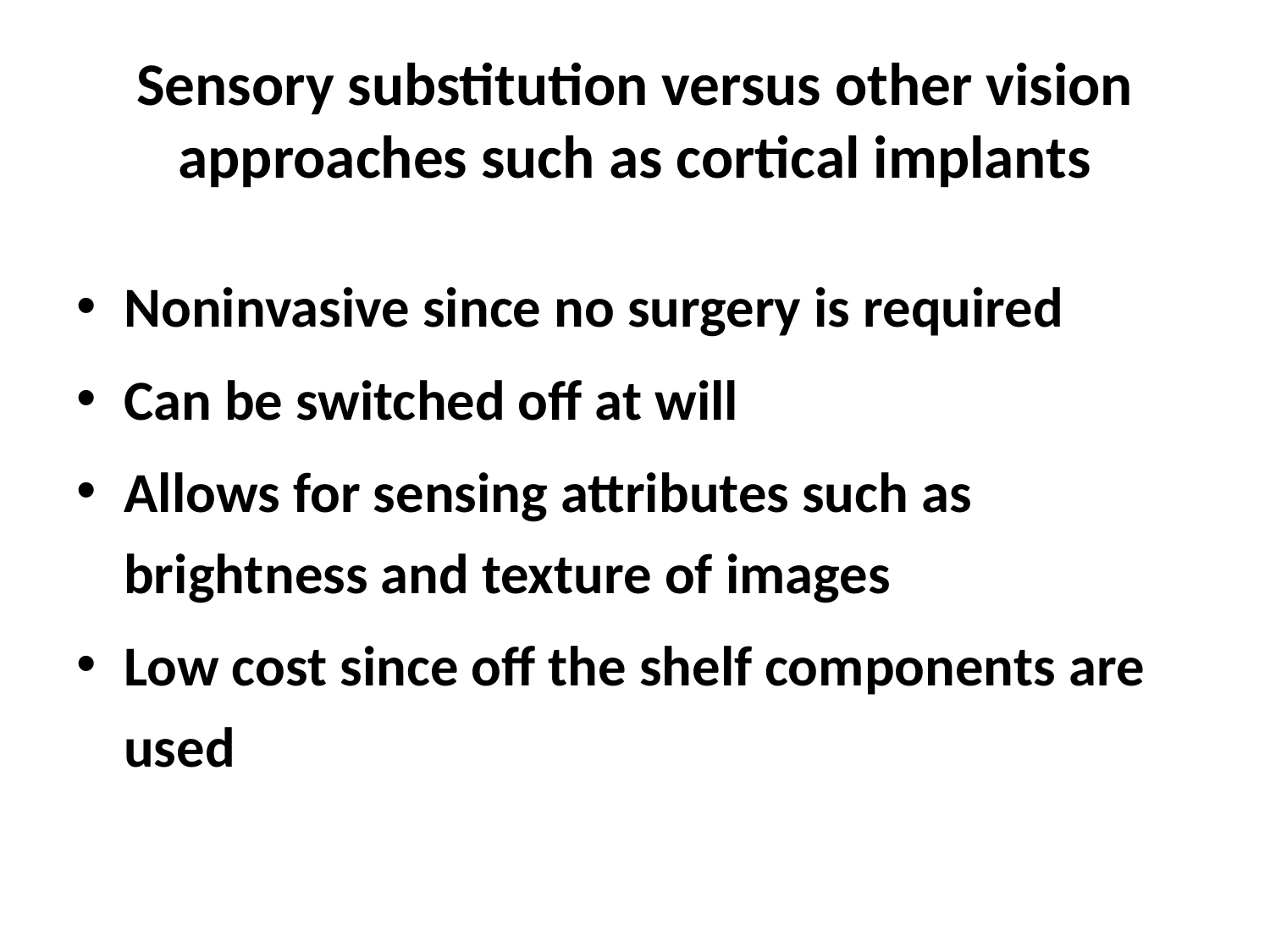

# Sensory substitution versus other vision approaches such as cortical implants
Noninvasive since no surgery is required
Can be switched off at will
Allows for sensing attributes such as brightness and texture of images
Low cost since off the shelf components are used